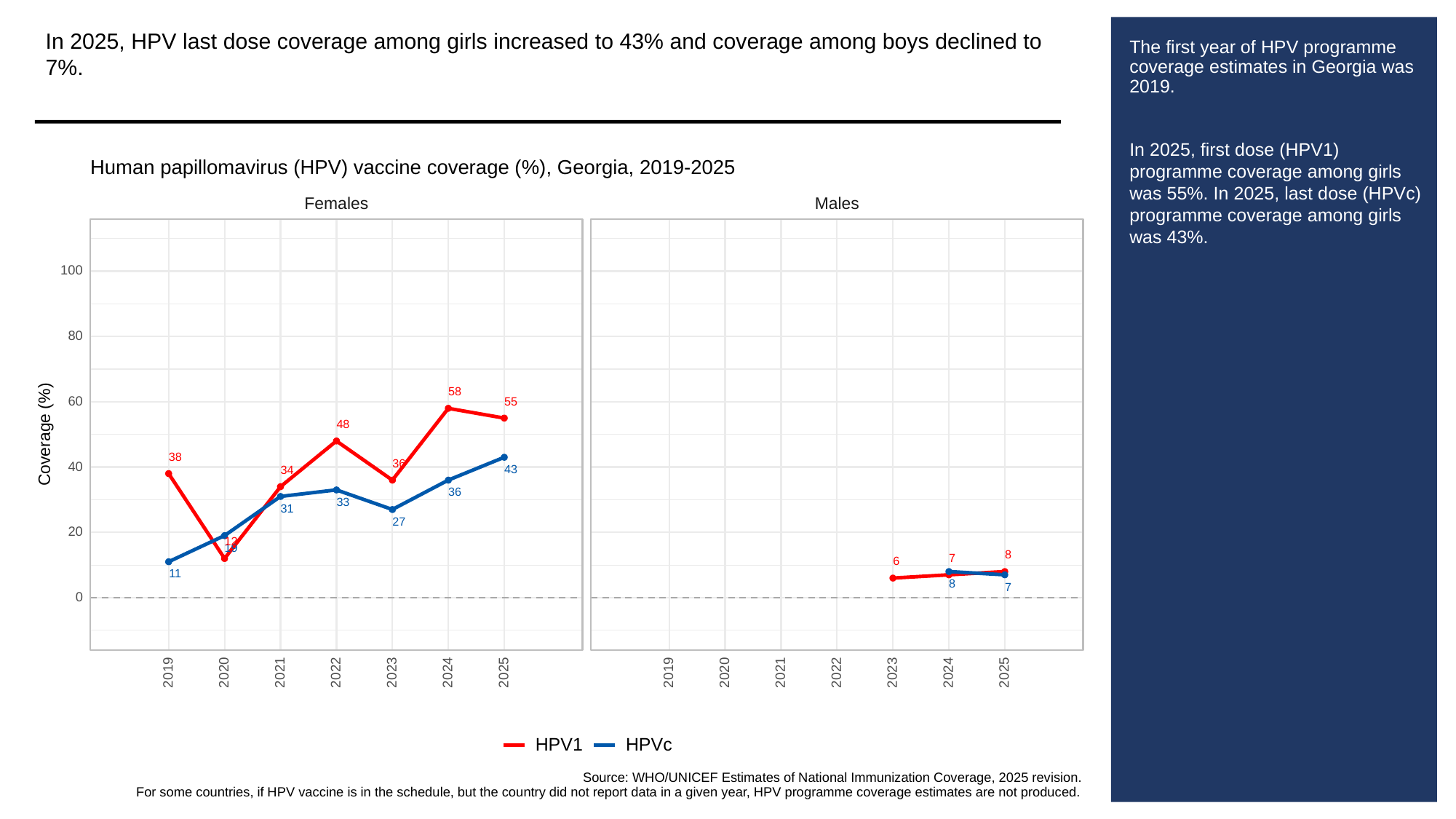

In 2025, HPV last dose coverage among girls increased to 43% and coverage among boys declined to 7%.
# The first year of HPV programme coverage estimates in Georgia was 2019.

In 2025, first dose (HPV1) programme coverage among girls was 55%. In 2025, last dose (HPVc) programme coverage among girls was 43%.

Human papillomavirus (HPV) vaccine coverage (%), Georgia, 2019-2025
Females
Males

100

80

58
60
55

48
Coverage (%)

38

36
40
43
34

36

33

31

27
20

12
19
8
7

6

11

8
7
0

2023
2023
2019
2020
2021
2022
2024
2025
2019
2020
2021
2022
2024
2025
HPVc
HPV1

Source: WHO/UNICEF Estimates of National Immunization Coverage, 2025 revision.
For some countries, if HPV vaccine is in the schedule, but the country did not report data in a given year, HPV programme coverage estimates are not produced.